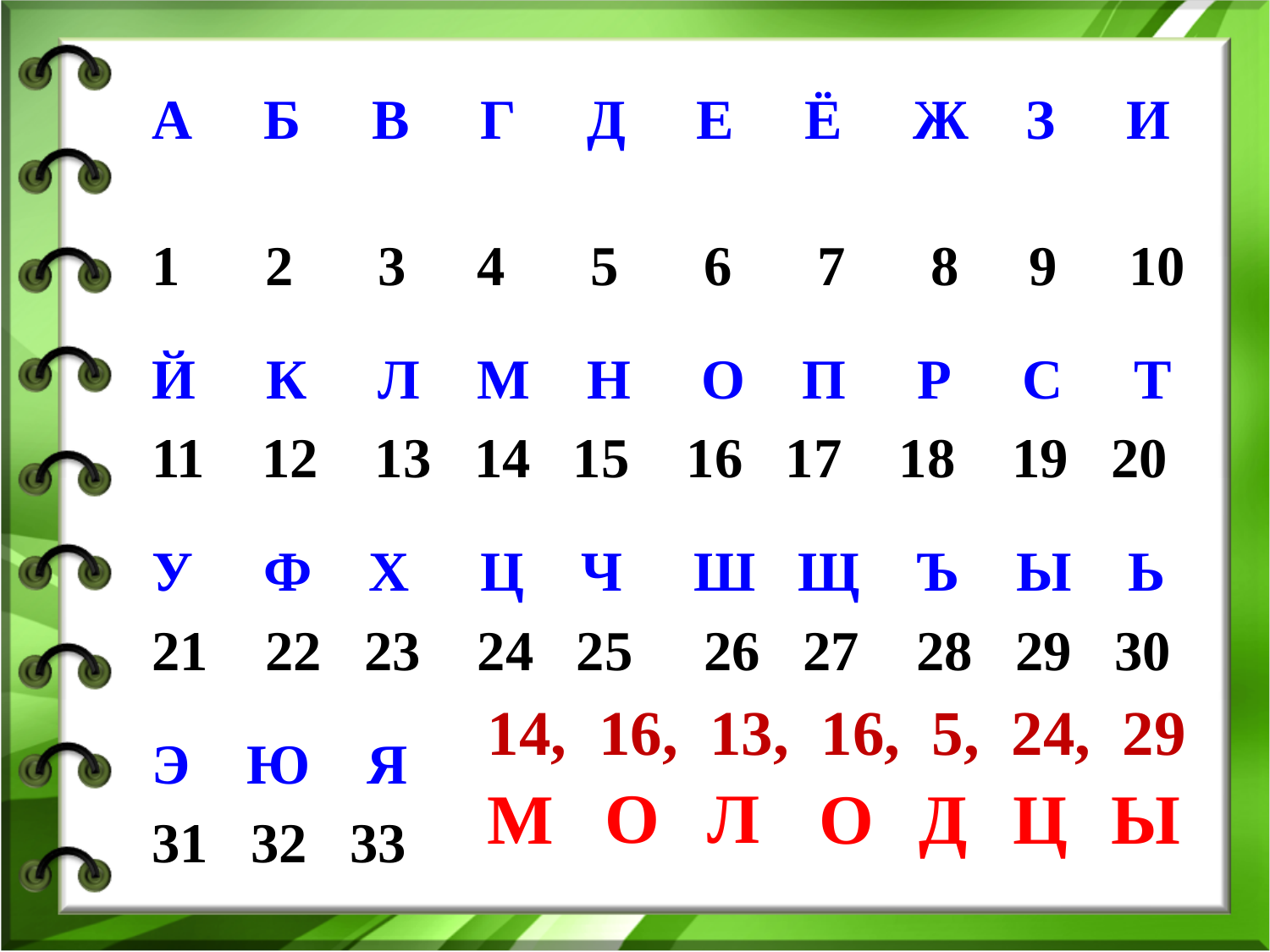

А     Б     В     Г     Д     Е     Ё     Ж    З     И
 1      2      3     4      5      6      7      8     9     10

 Й     К     Л    М    Н     О    П     Р     С     Т
 11    12    13   14   15    16   17    18    19   20

 У     Ф    Х     Ц    Ч     Ш   Щ    Ъ    Ы    Ь
 21    22   23    24   25     26   27    28   29   30

 Э    Ю    Я
 31   32   33

14,  16,  13,  16,  5,  24,  29
О
Л
М
О
Д
Ц
Ы